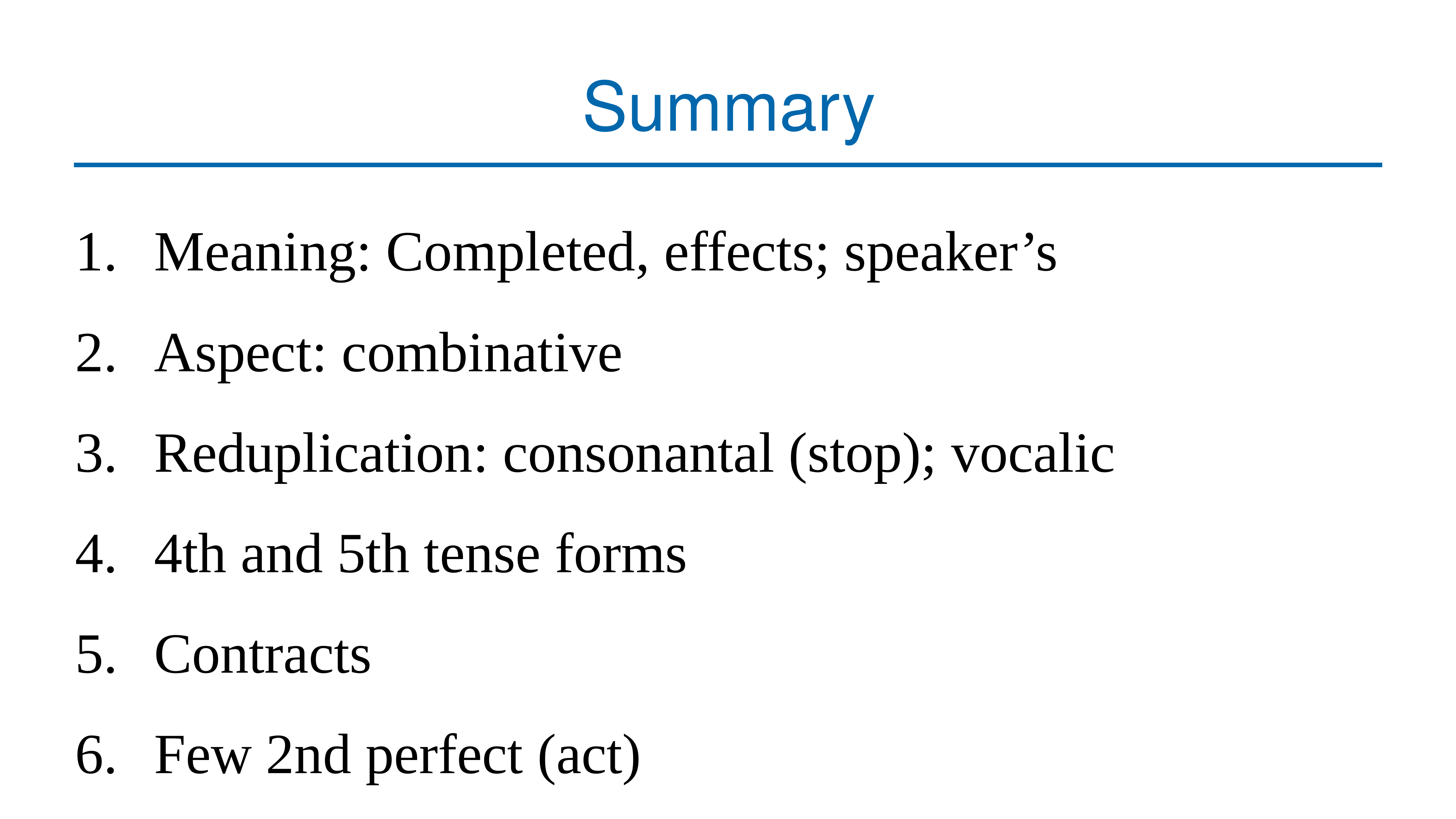

# Summary
Meaning: Completed, effects; speaker’s
Aspect: combinative
Reduplication: consonantal (stop); vocalic
4th and 5th tense forms
Contracts
Few 2nd perfect (act)